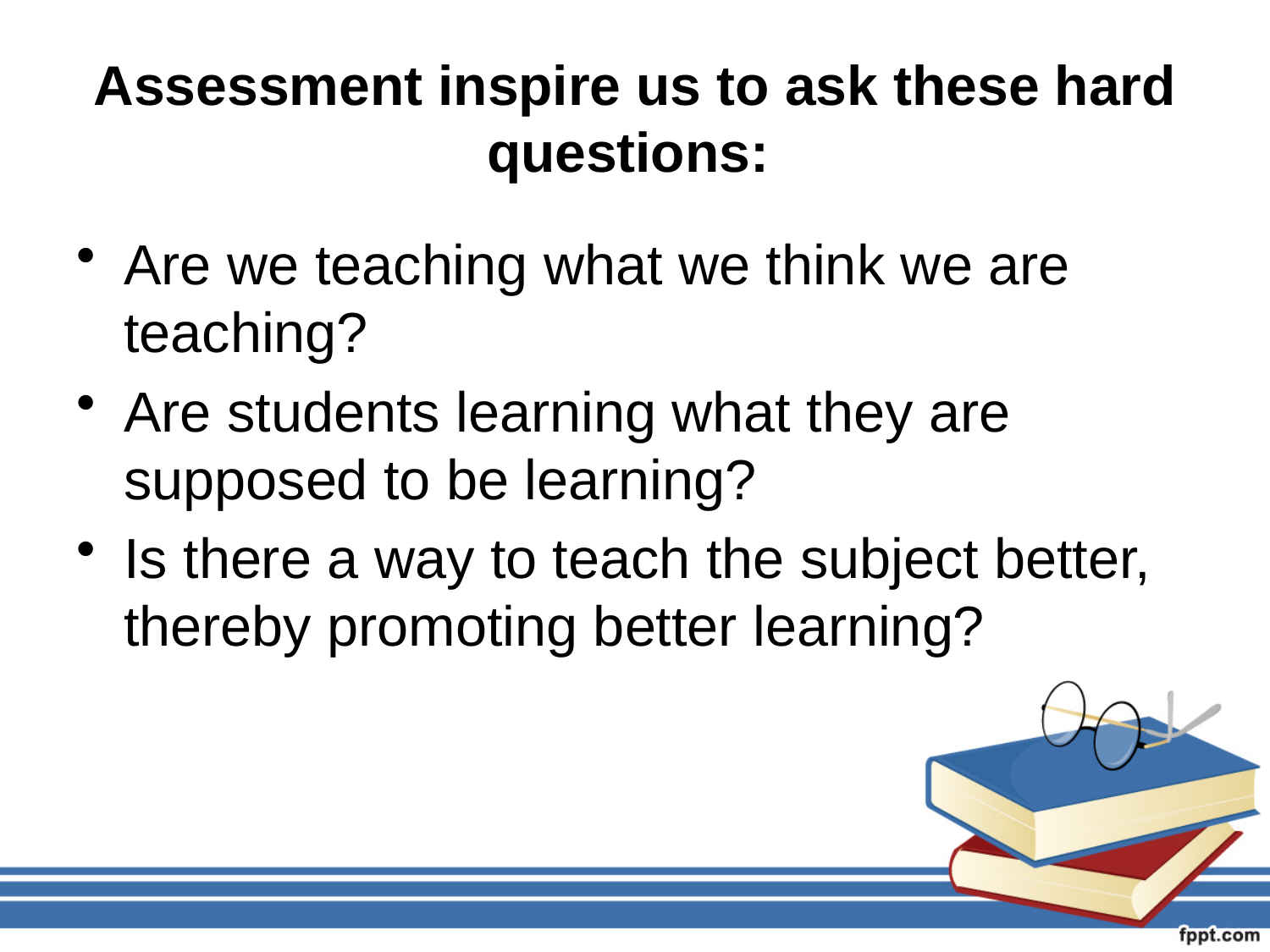

# Assessment inspire us to ask these hard questions:
Are we teaching what we think we are teaching?
Are students learning what they are supposed to be learning?
Is there a way to teach the subject better, thereby promoting better learning?